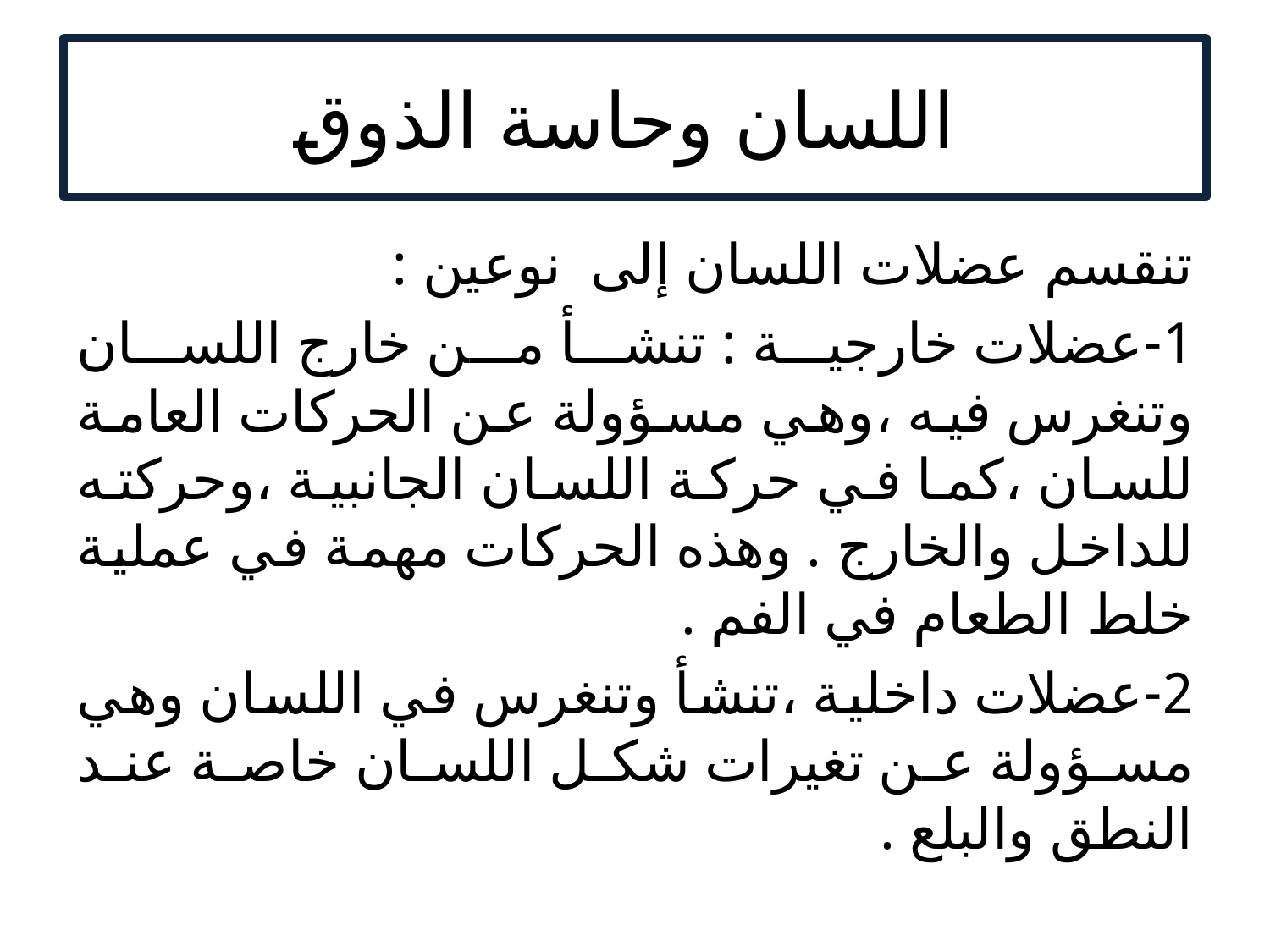

# اللسان وحاسة الذوق
تنقسم عضلات اللسان إلى  نوعين :
1-عضلات خارجية : تنشأ من خارج اللسان وتنغرس فيه ،وهي مسؤولة عن الحركات العامة للسان ،كما في حركة اللسان الجانبية ،وحركته للداخل والخارج . وهذه الحركات مهمة في عملية خلط الطعام في الفم .
2-عضلات داخلية ،تنشأ وتنغرس في اللسان وهي مسؤولة عن تغيرات شكل اللسان خاصة عند النطق والبلع .